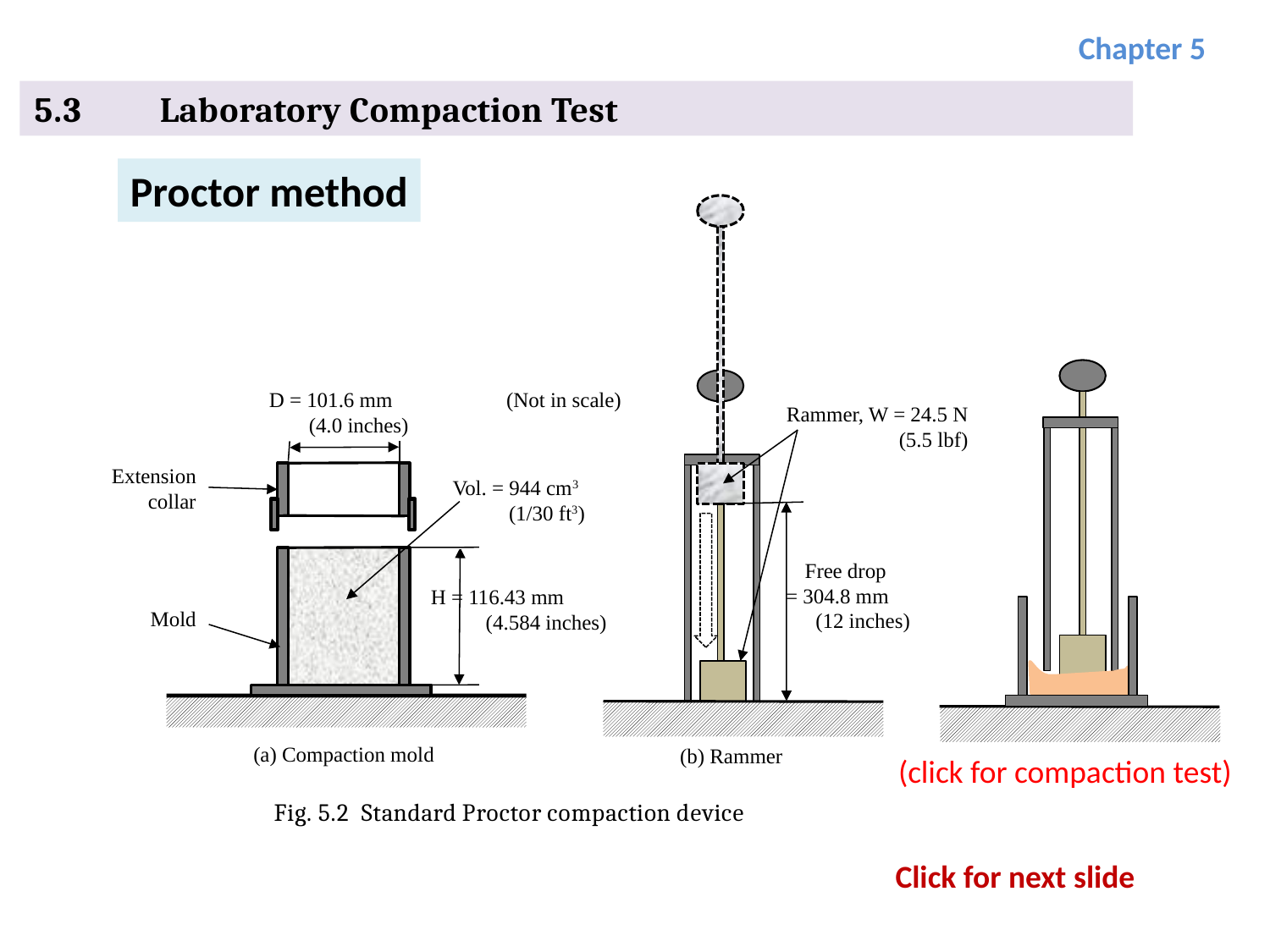

Chapter 5
5.3	Laboratory Compaction Test
Proctor method

Rammer, W = 24.5 N                (5.5 lbf)

Free drop
= 304.8 mm        (12 inches)

(b) Rammer

D = 101.6 mm     (4.0 inches)

Extension collar

Vol. = 944 cm3
           (1/30 ft3)

H = 116.43 mm             (4.584 inches)
Mold

(Not in scale)
(a) Compaction mold

(click for compaction test)
Fig. 5.2  Standard Proctor compaction device
Click for next slide